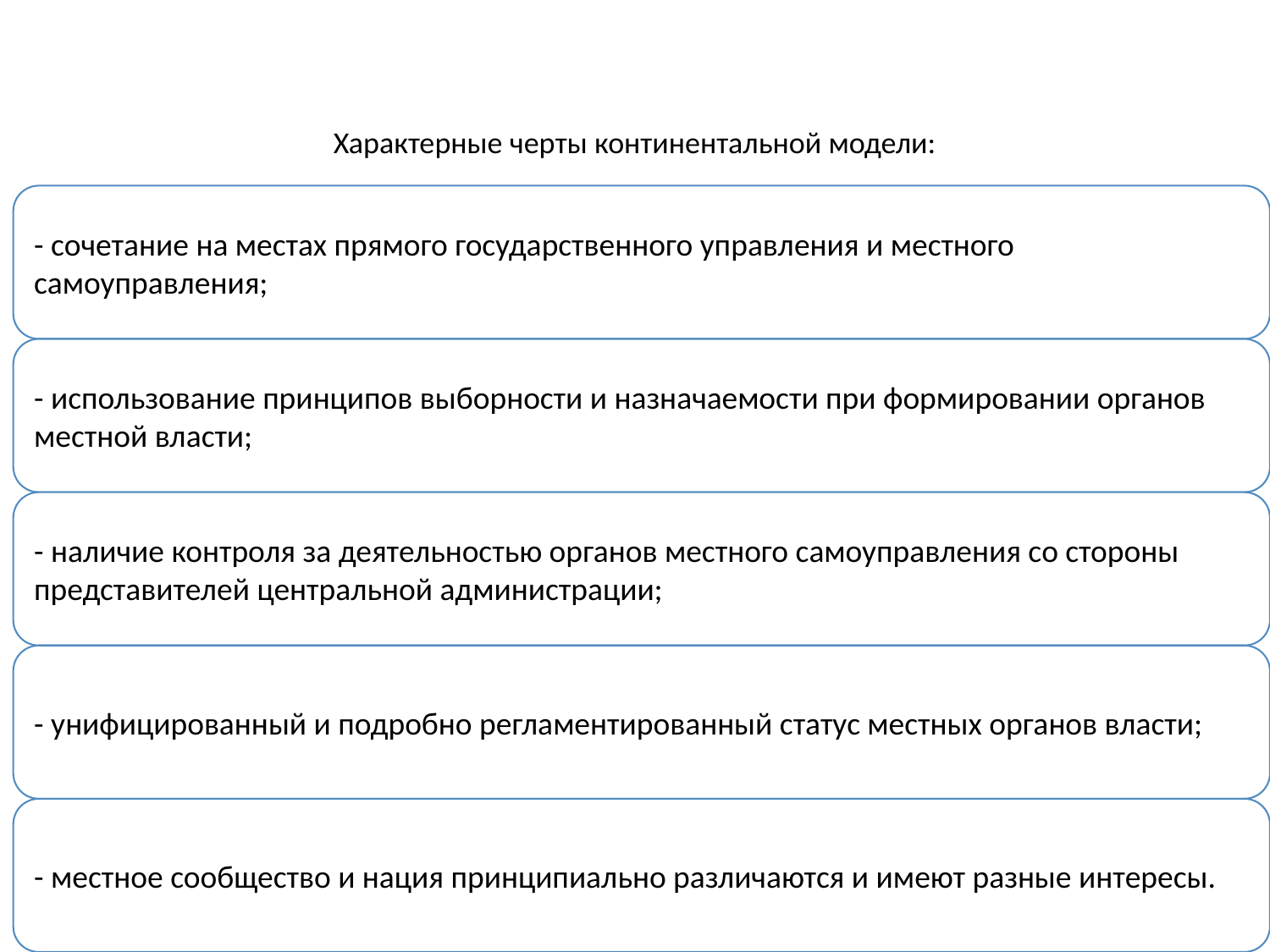

# Характерные черты континентальной модели:
- сочетание на местах прямого государственного управления и местного самоуправления;
- использование принципов выборности и назначаемости при формировании органов местной власти;
- наличие контроля за деятельностью органов местного самоуправления со стороны представителей центральной администрации;
- унифицированный и подробно регламентированный статус местных органов власти;
- местное сообщество и нация принципиально различаются и имеют разные интересы.